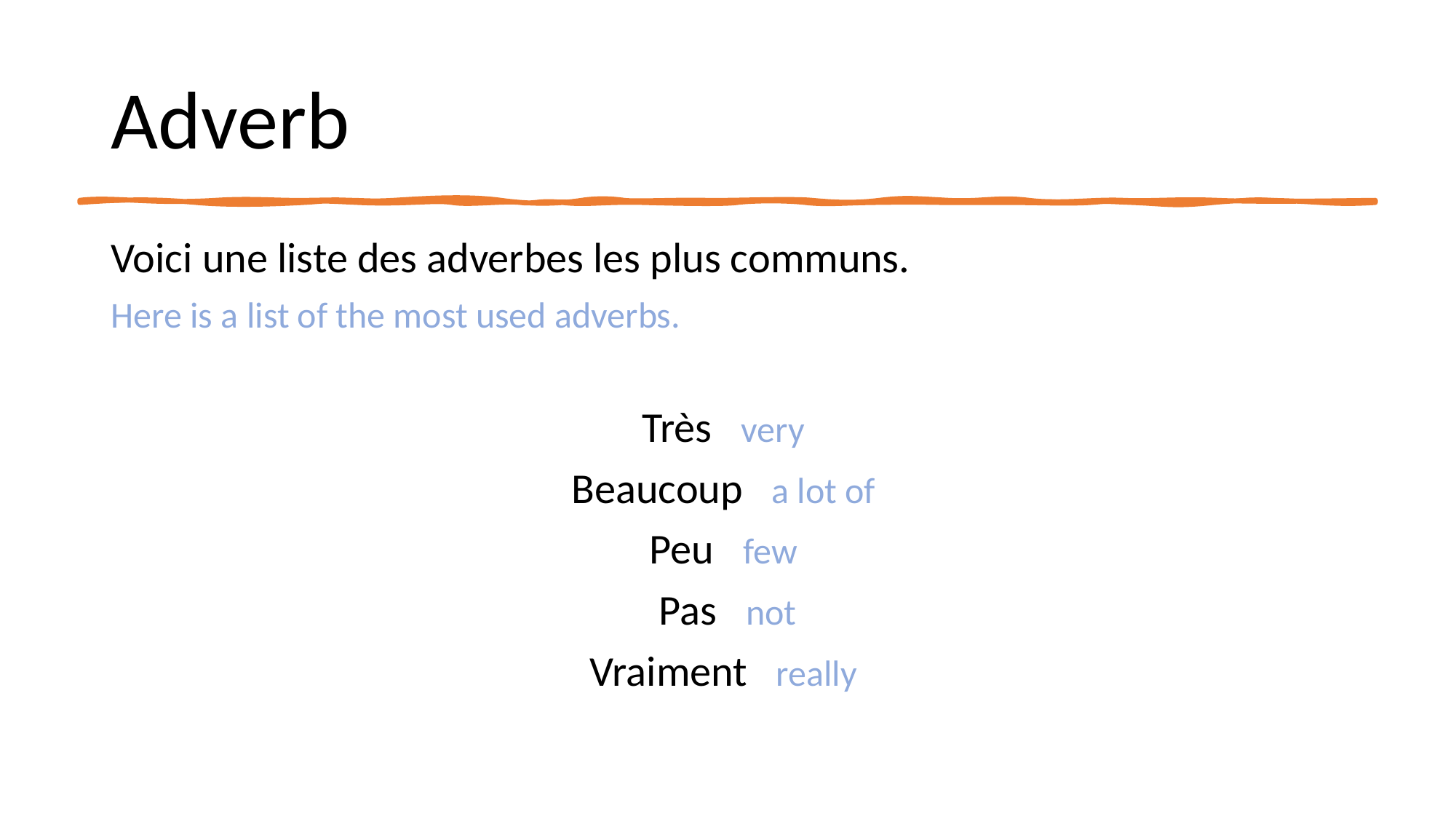

# Adverb

Voici une liste des adverbes les plus communs.
Here is a list of the most used adverbs.

Très   very
Beaucoup   a lot of
Peu   few
Pas   not
Vraiment   really